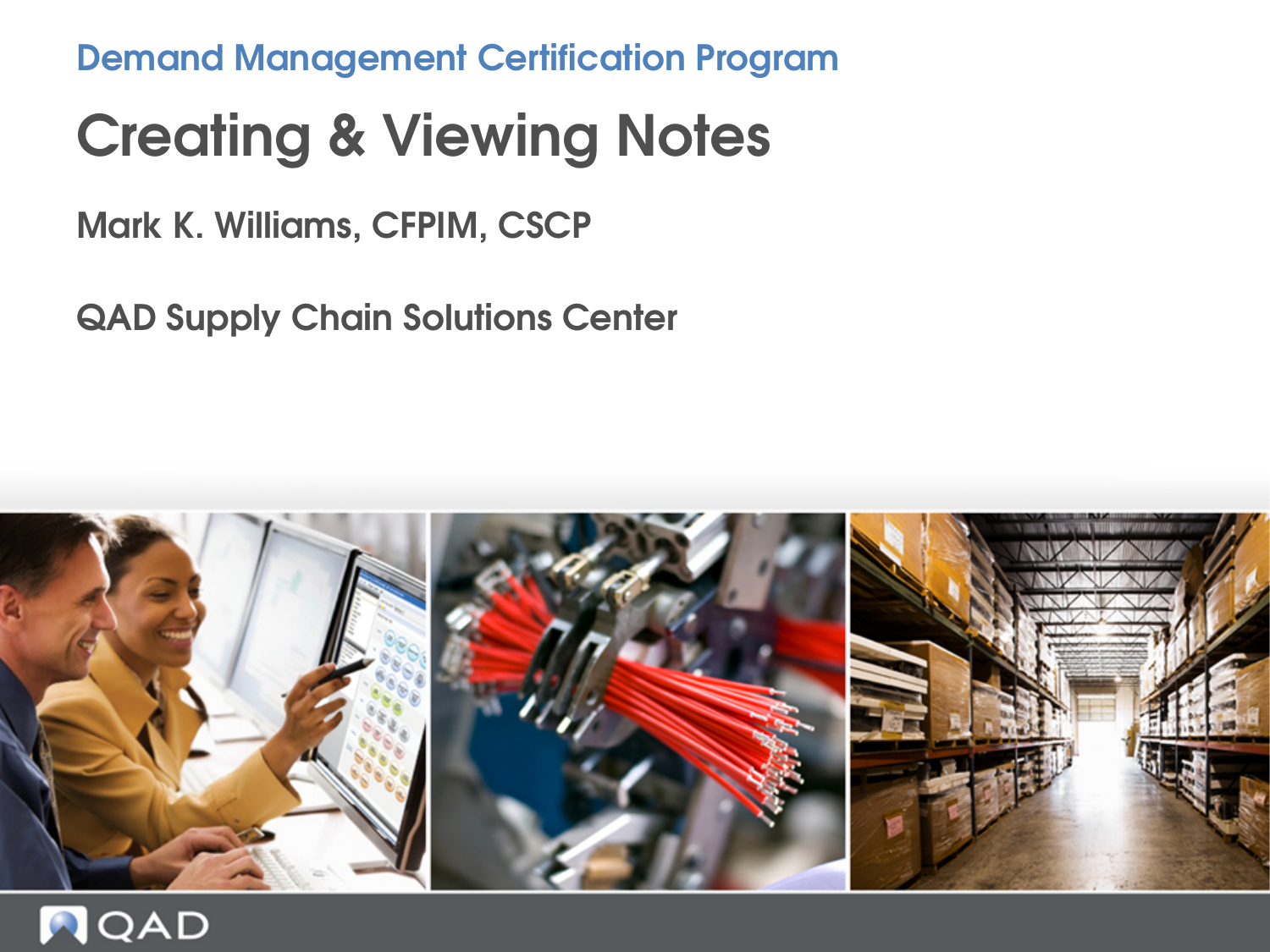

Demand Management Certification Program
# Creating & Viewing Notes
Mark K. Williams, CFPIM, CSCP
QAD Supply Chain Solutions Center